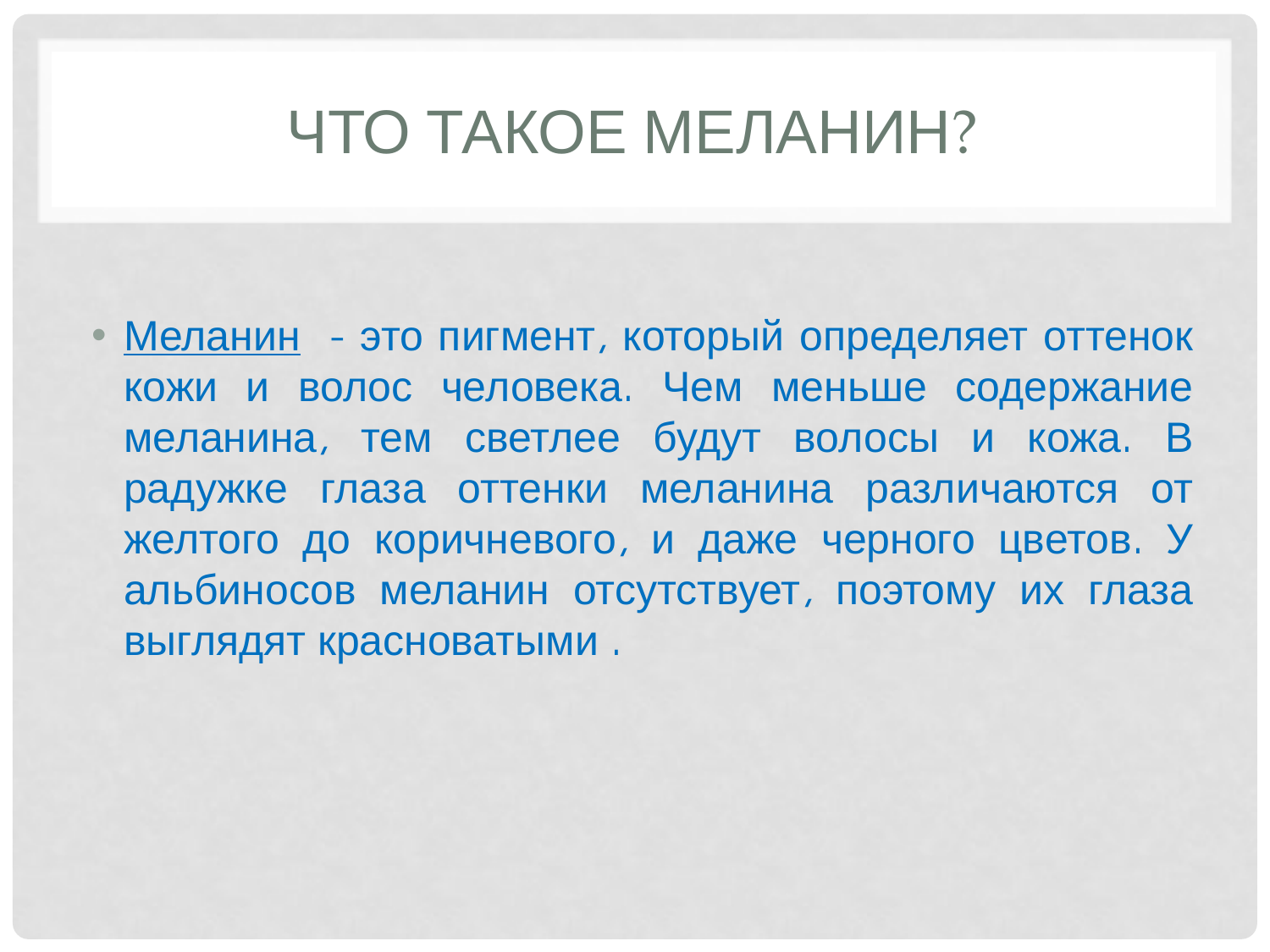

# Что такое меланин?

Меланин  - это пигмент, который определяет оттенок кожи и волос человека. Чем меньше содержание меланина, тем светлее будут волосы и кожа. В радужке глаза оттенки меланина различаются от желтого до коричневого, и даже черного цветов. У альбиносов меланин отсутствует, поэтому их глаза выглядят красноватыми .